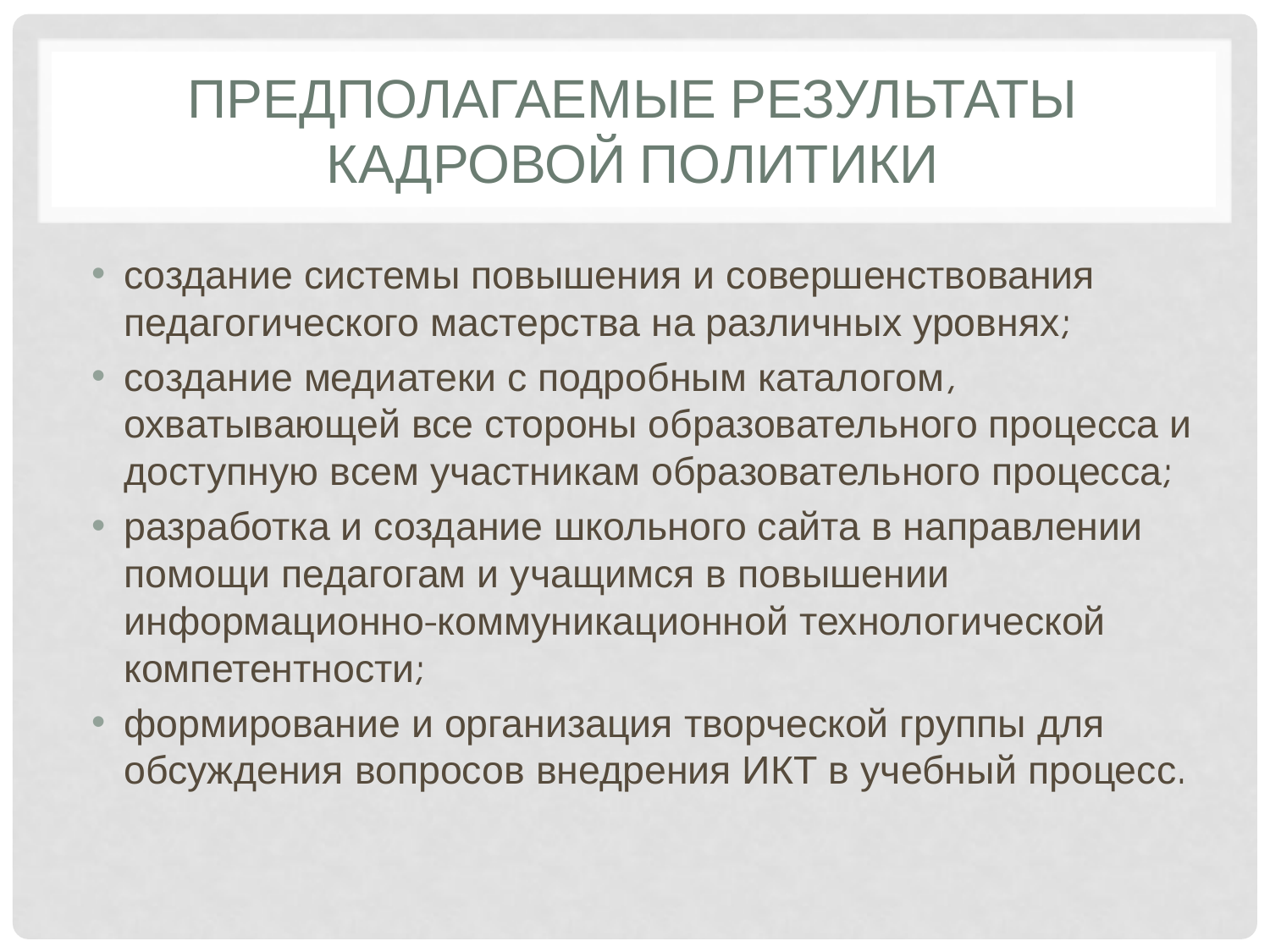

# Предполагаемые результаты кадровой политики
создание системы повышения и совершенствования педагогического мастерства на различных уровнях;
создание медиатеки с подробным каталогом, охватывающей все стороны образовательного процесса и доступную всем участникам образовательного процесса;
разработка и создание школьного сайта в направлении помощи педагогам и учащимся в повышении информационно-коммуникационной технологической компетентности;
формирование и организация творческой группы для обсуждения вопросов внедрения ИКТ в учебный процесс.